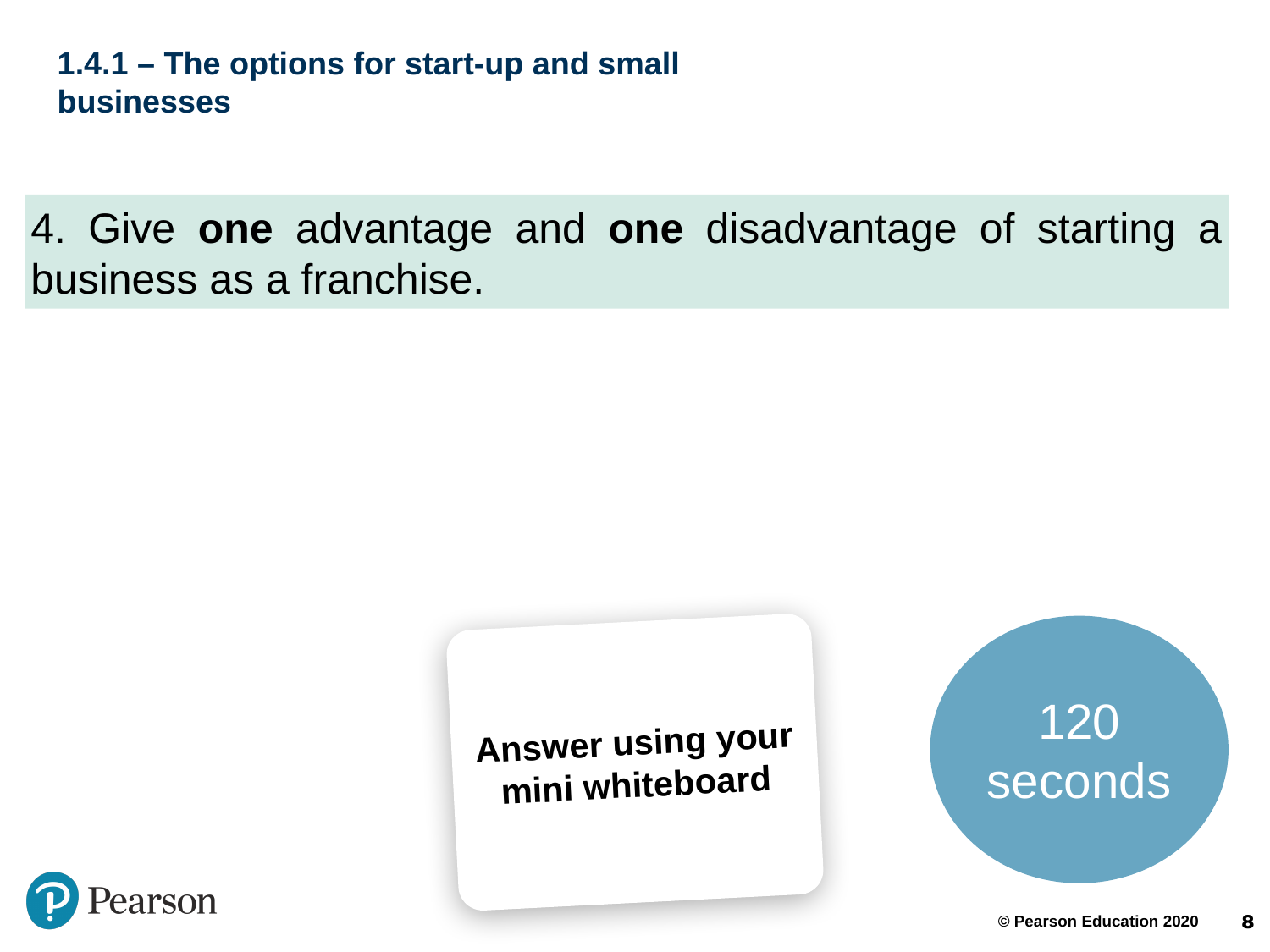

# 1.4.1 – The options for start-up and small businesses
4. Give one advantage and one disadvantage of starting a business as a franchise.

120 seconds

Answer using your mini whiteboard

8